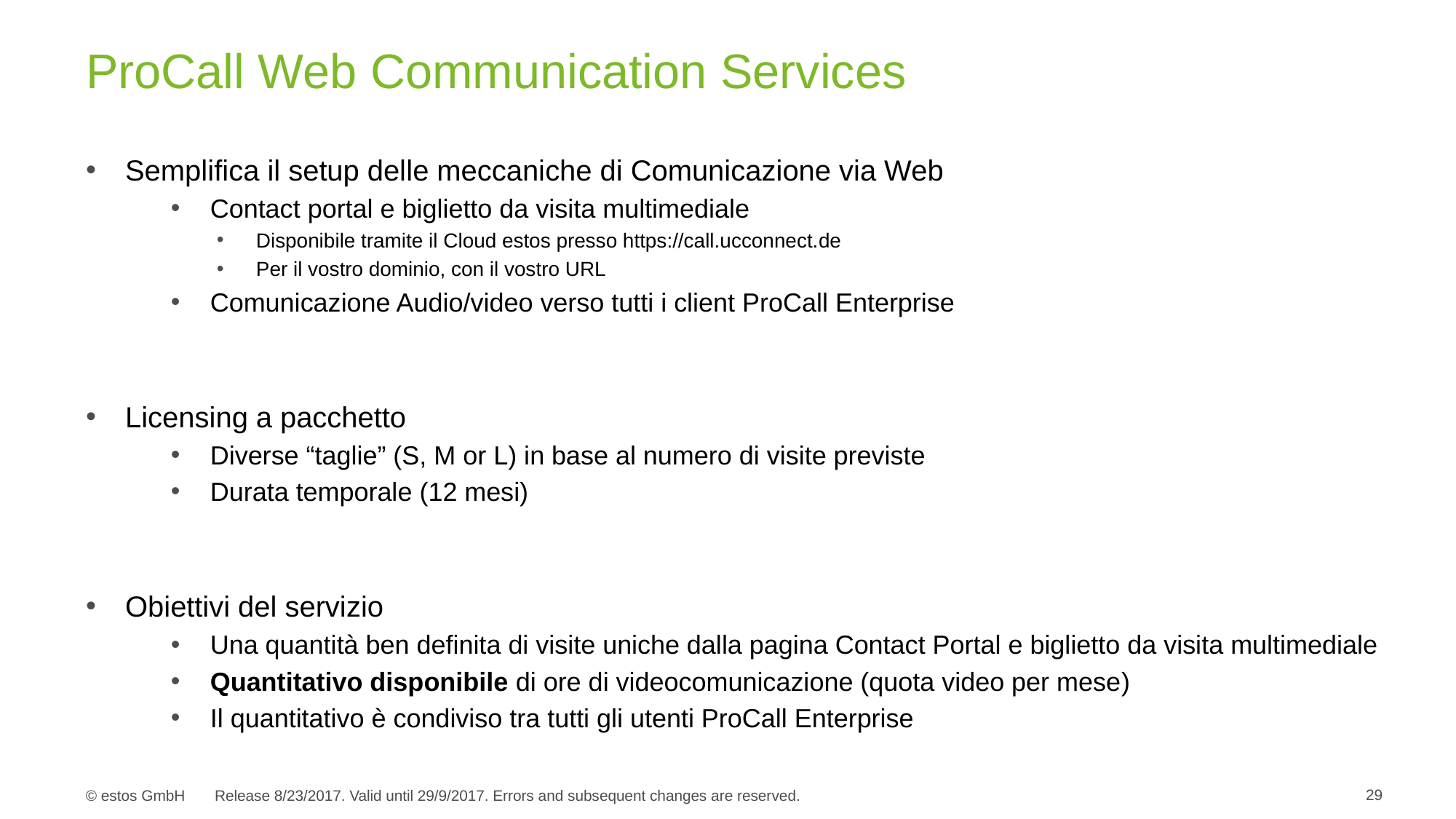

# ProCall Web Communication Services
Semplifica il setup delle meccaniche di Comunicazione via Web
Contact portal e biglietto da visita multimediale
Disponibile tramite il Cloud estos presso https://call.ucconnect.de
Per il vostro dominio, con il vostro URL
Comunicazione Audio/video verso tutti i client ProCall Enterprise

Licensing a pacchetto
Diverse “taglie” (S, M or L) in base al numero di visite previste
Durata temporale (12 mesi)

Obiettivi del servizio
Una quantità ben definita di visite uniche dalla pagina Contact Portal e biglietto da visita multimediale
Quantitativo disponibile di ore di videocomunicazione (quota video per mese)
Il quantitativo è condiviso tra tutti gli utenti ProCall Enterprise

© estos GmbH
Release 8/23/2017. Valid until 29/9/2017. Errors and subsequent changes are reserved.
29